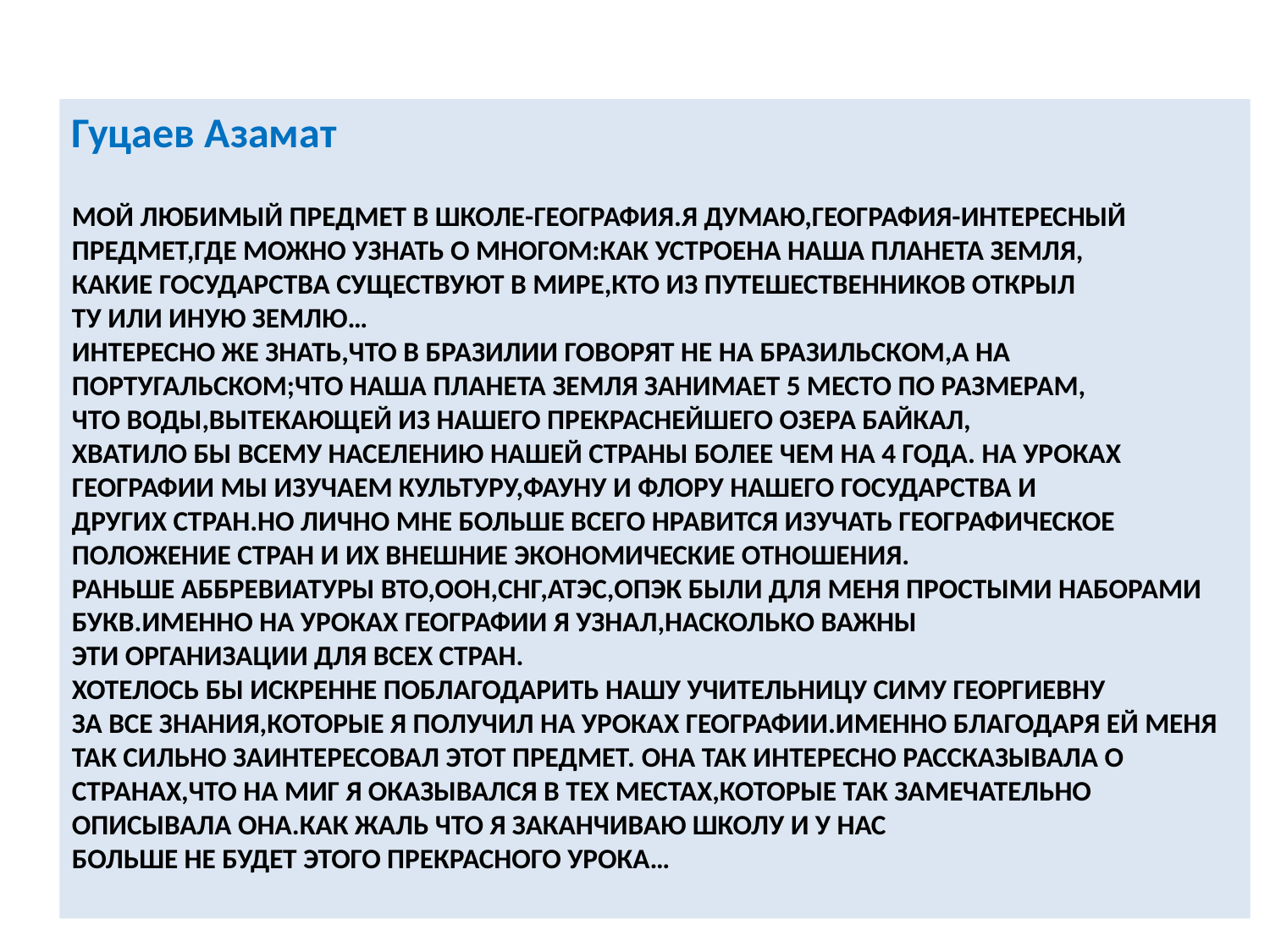

Гуцаев Азамат

МОЙ ЛЮБИМЫЙ ПРЕДМЕТ В ШКОЛЕ-ГЕОГРАФИЯ.Я ДУМАЮ,ГЕОГРАФИЯ-ИНТЕРЕСНЫЙ ПРЕДМЕТ,ГДЕ МОЖНО УЗНАТЬ О МНОГОМ:КАК УСТРОЕНА НАША ПЛАНЕТА ЗЕМЛЯ,
КАКИЕ ГОСУДАРСТВА СУЩЕСТВУЮТ В МИРЕ,КТО ИЗ ПУТЕШЕСТВЕННИКОВ ОТКРЫЛ
ТУ ИЛИ ИНУЮ ЗЕМЛЮ…
ИНТЕРЕСНО ЖЕ ЗНАТЬ,ЧТО В БРАЗИЛИИ ГОВОРЯТ НЕ НА БРАЗИЛЬСКОМ,А НА ПОРТУГАЛЬСКОМ;ЧТО НАША ПЛАНЕТА ЗЕМЛЯ ЗАНИМАЕТ 5 МЕСТО ПО РАЗМЕРАМ,
ЧТО ВОДЫ,ВЫТЕКАЮЩЕЙ ИЗ НАШЕГО ПРЕКРАСНЕЙШЕГО ОЗЕРА БАЙКАЛ,
ХВАТИЛО БЫ ВСЕМУ НАСЕЛЕНИЮ НАШЕЙ СТРАНЫ БОЛЕЕ ЧЕМ НА 4 ГОДА. НА УРОКАХ
ГЕОГРАФИИ МЫ ИЗУЧАЕМ КУЛЬТУРУ,ФАУНУ И ФЛОРУ НАШЕГО ГОСУДАРСТВА И
ДРУГИХ СТРАН.НО ЛИЧНО МНЕ БОЛЬШЕ ВСЕГО НРАВИТСЯ ИЗУЧАТЬ ГЕОГРАФИЧЕСКОЕ
ПОЛОЖЕНИЕ СТРАН И ИХ ВНЕШНИЕ ЭКОНОМИЧЕСКИЕ ОТНОШЕНИЯ.
РАНЬШЕ АББРЕВИАТУРЫ ВТО,ООН,СНГ,АТЭС,ОПЭК БЫЛИ ДЛЯ МЕНЯ ПРОСТЫМИ НАБОРАМИ БУКВ.ИМЕННО НА УРОКАХ ГЕОГРАФИИ Я УЗНАЛ,НАСКОЛЬКО ВАЖНЫ
ЭТИ ОРГАНИЗАЦИИ ДЛЯ ВСЕХ СТРАН.
ХОТЕЛОСЬ БЫ ИСКРЕННЕ ПОБЛАГОДАРИТЬ НАШУ УЧИТЕЛЬНИЦУ СИМУ ГЕОРГИЕВНУ
ЗА ВСЕ ЗНАНИЯ,КОТОРЫЕ Я ПОЛУЧИЛ НА УРОКАХ ГЕОГРАФИИ.ИМЕННО БЛАГОДАРЯ ЕЙ МЕНЯ ТАК СИЛЬНО ЗАИНТЕРЕСОВАЛ ЭТОТ ПРЕДМЕТ. ОНА ТАК ИНТЕРЕСНО РАССКАЗЫВАЛА О СТРАНАХ,ЧТО НА МИГ Я ОКАЗЫВАЛСЯ В ТЕХ МЕСТАХ,КОТОРЫЕ ТАК ЗАМЕЧАТЕЛЬНО ОПИСЫВАЛА ОНА.КАК ЖАЛЬ ЧТО Я ЗАКАНЧИВАЮ ШКОЛУ И У НАС
БОЛЬШЕ НЕ БУДЕТ ЭТОГО ПРЕКРАСНОГО УРОКА…